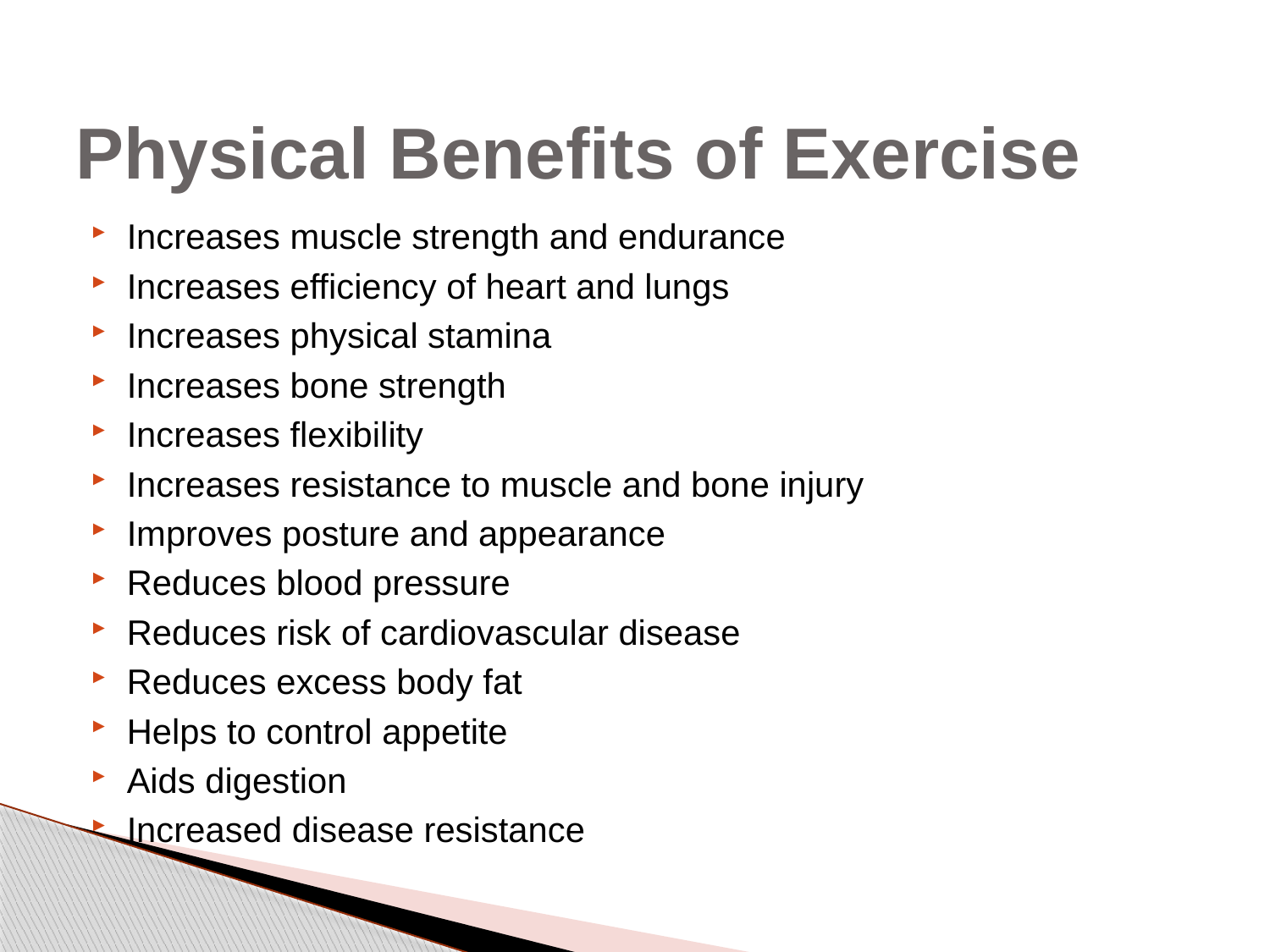

# Physical Benefits of Exercise

Increases muscle strength and endurance
Increases efficiency of heart and lungs
Increases physical stamina
Increases bone strength
Increases flexibility
Increases resistance to muscle and bone injury
Improves posture and appearance
Reduces blood pressure
Reduces risk of cardiovascular disease
Reduces excess body fat
Helps to control appetite
Aids digestion
Increased disease resistance